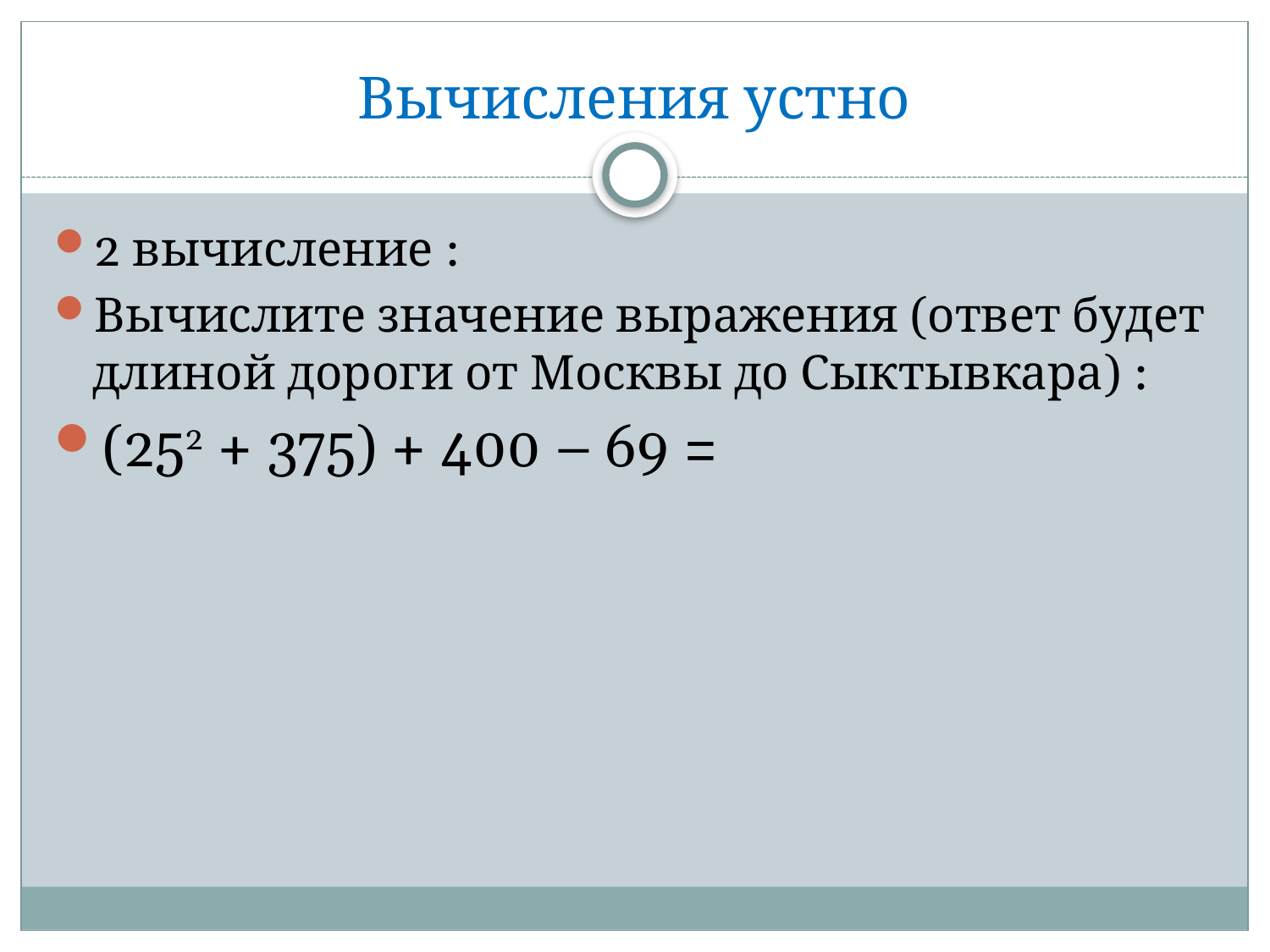

# Вычисления устно
2 вычисление :
Вычислите значение выражения (ответ будет длиной дороги от Москвы до Сыктывкара) :
(252 + 375) + 400 – 69 =